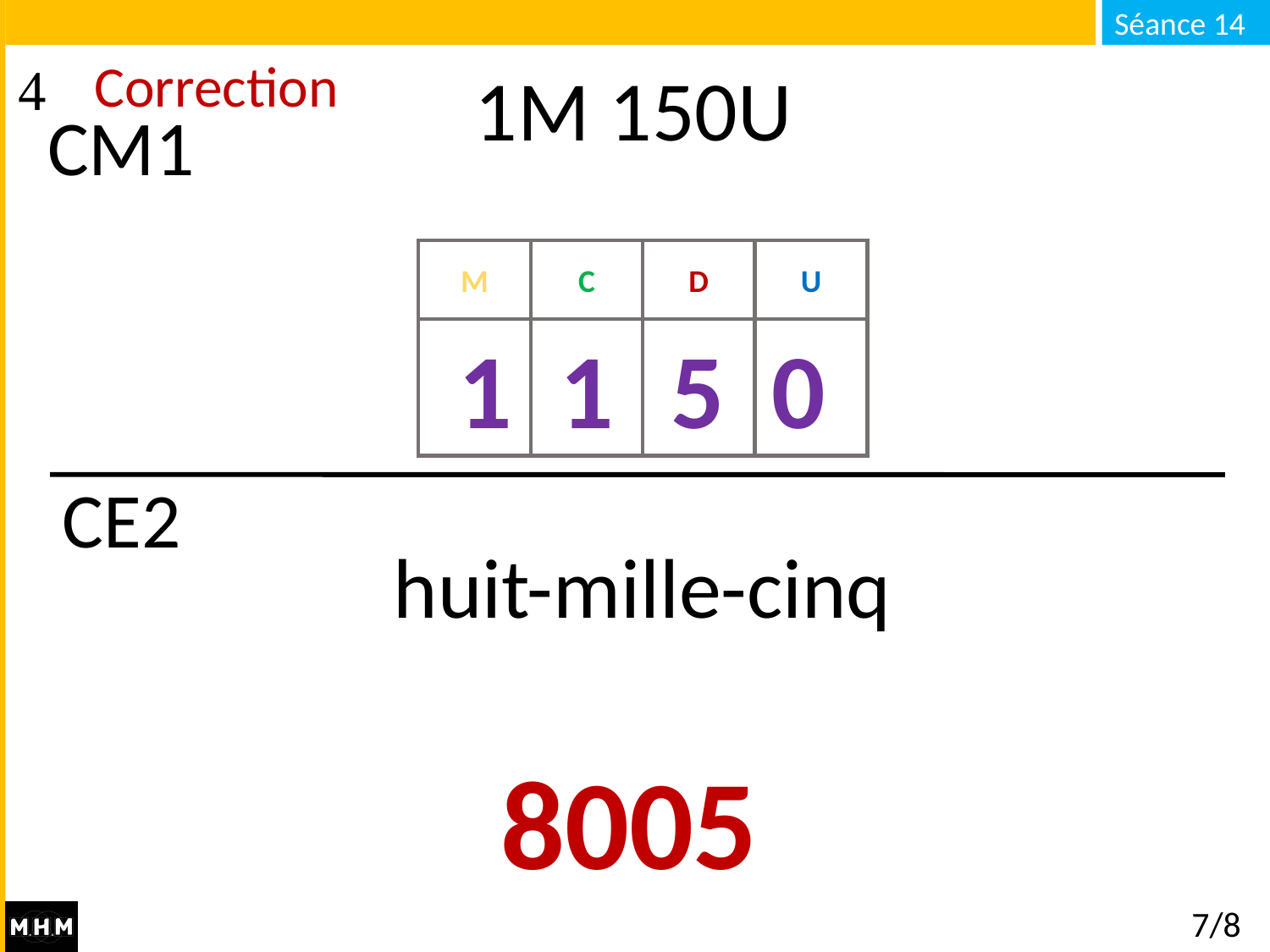

1M 150U
Correction
CM1
M
C
D
U

1   1   5  0
CE2

huit-mille-cinq

8005
# 7/8